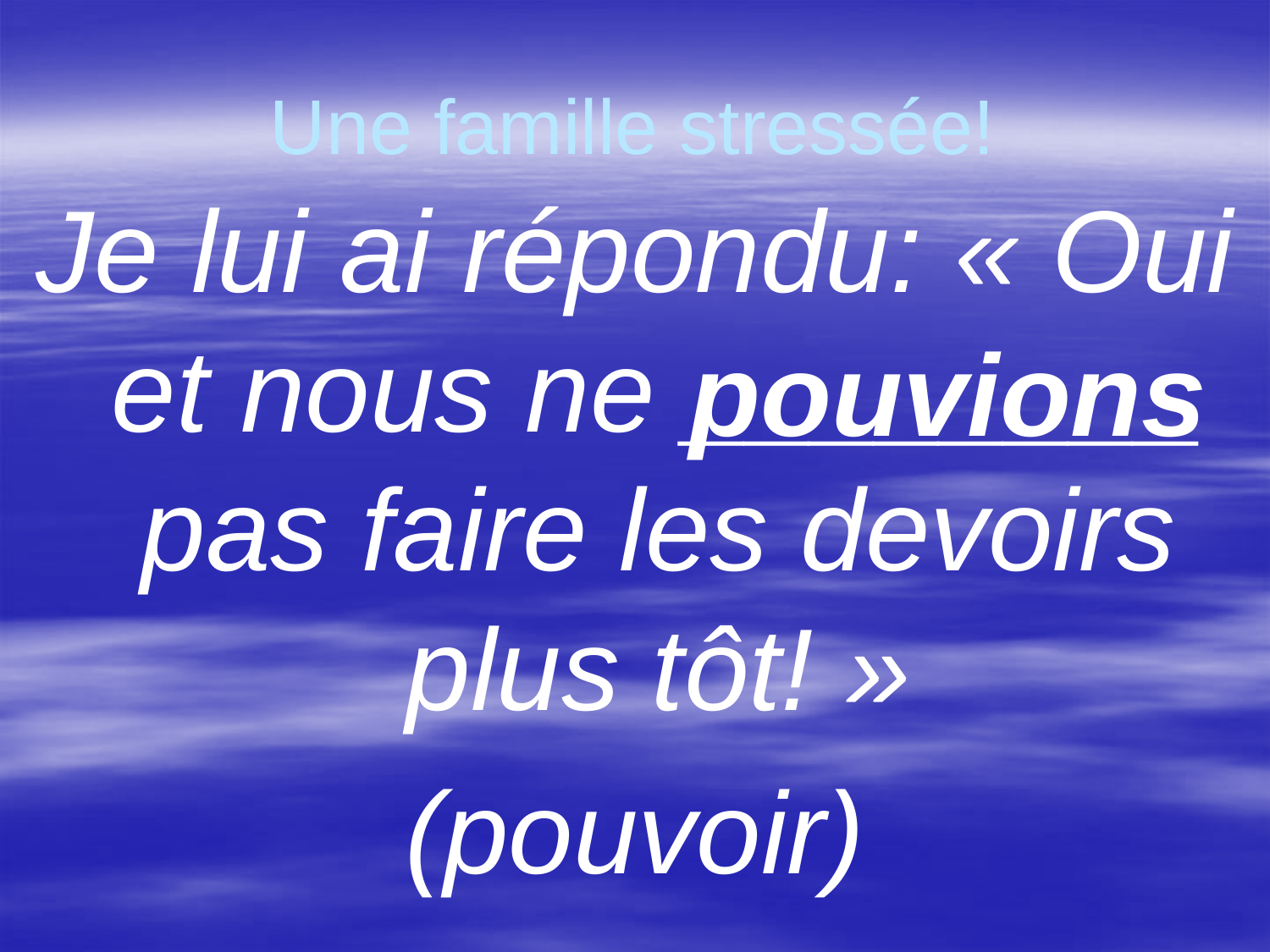

# Une famille stressée!
Je lui ai répondu: « Oui et nous ne ________ pas faire les devoirs plus tôt! »
(pouvoir)
pouvions